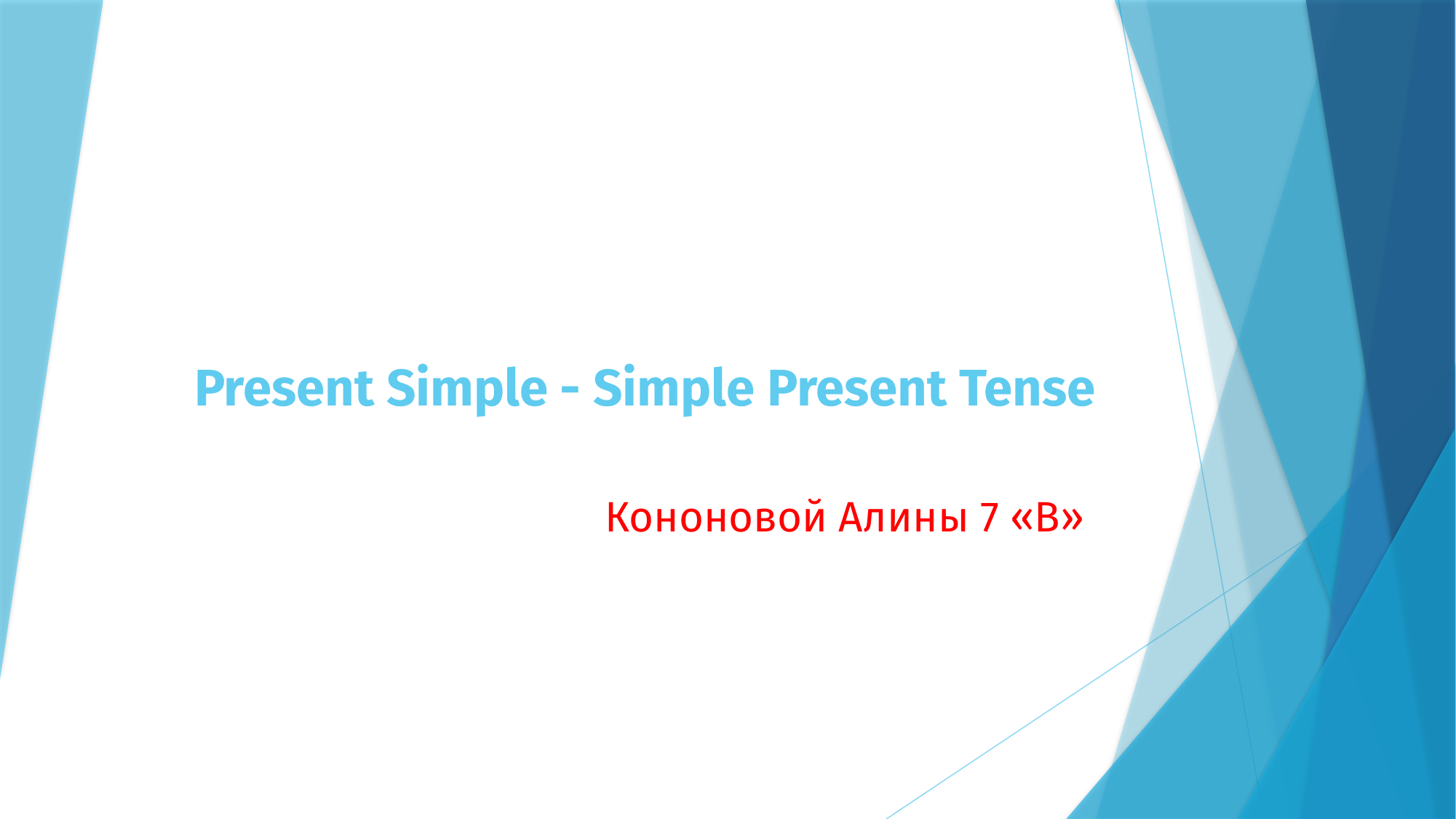

# Present Simple - Simple Present Tense
Кононовой Алины 7 «В»